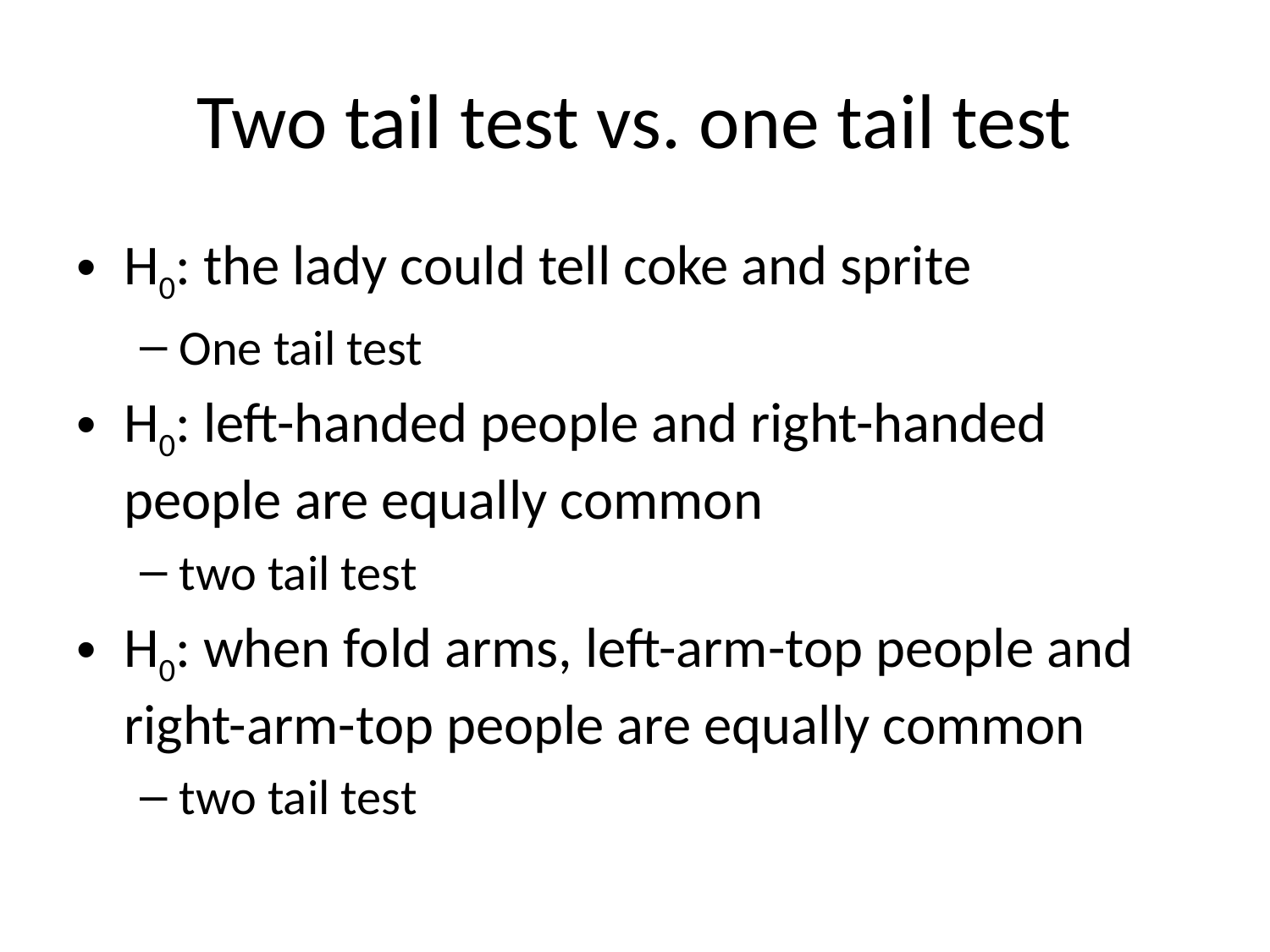

# Two tail test vs. one tail test
H0: the lady could tell coke and sprite
One tail test
H0: left-handed people and right-handed people are equally common
two tail test
H0: when fold arms, left-arm-top people and right-arm-top people are equally common
two tail test